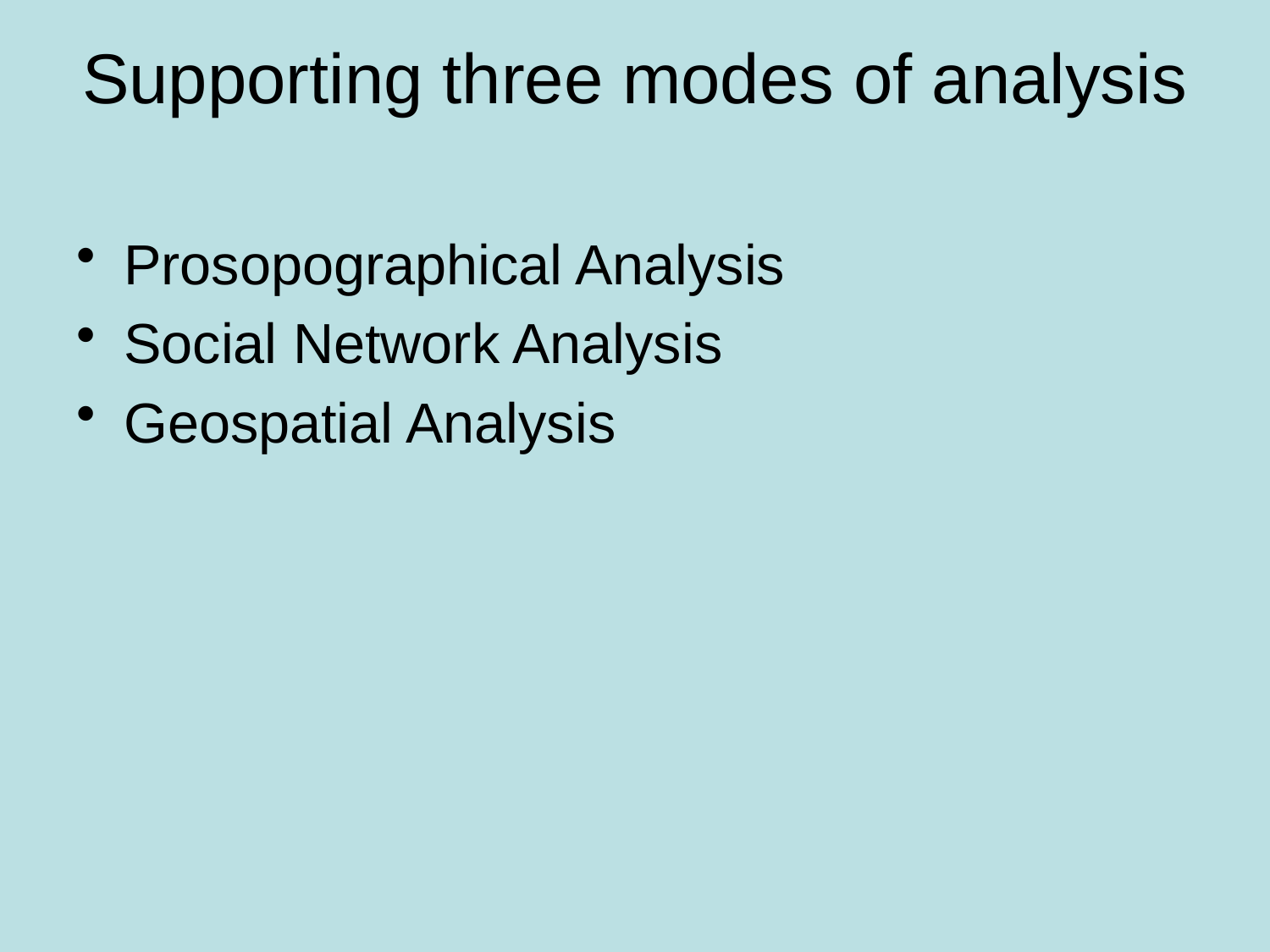

# Supporting three modes of analysis
Prosopographical Analysis
Social Network Analysis
Geospatial Analysis